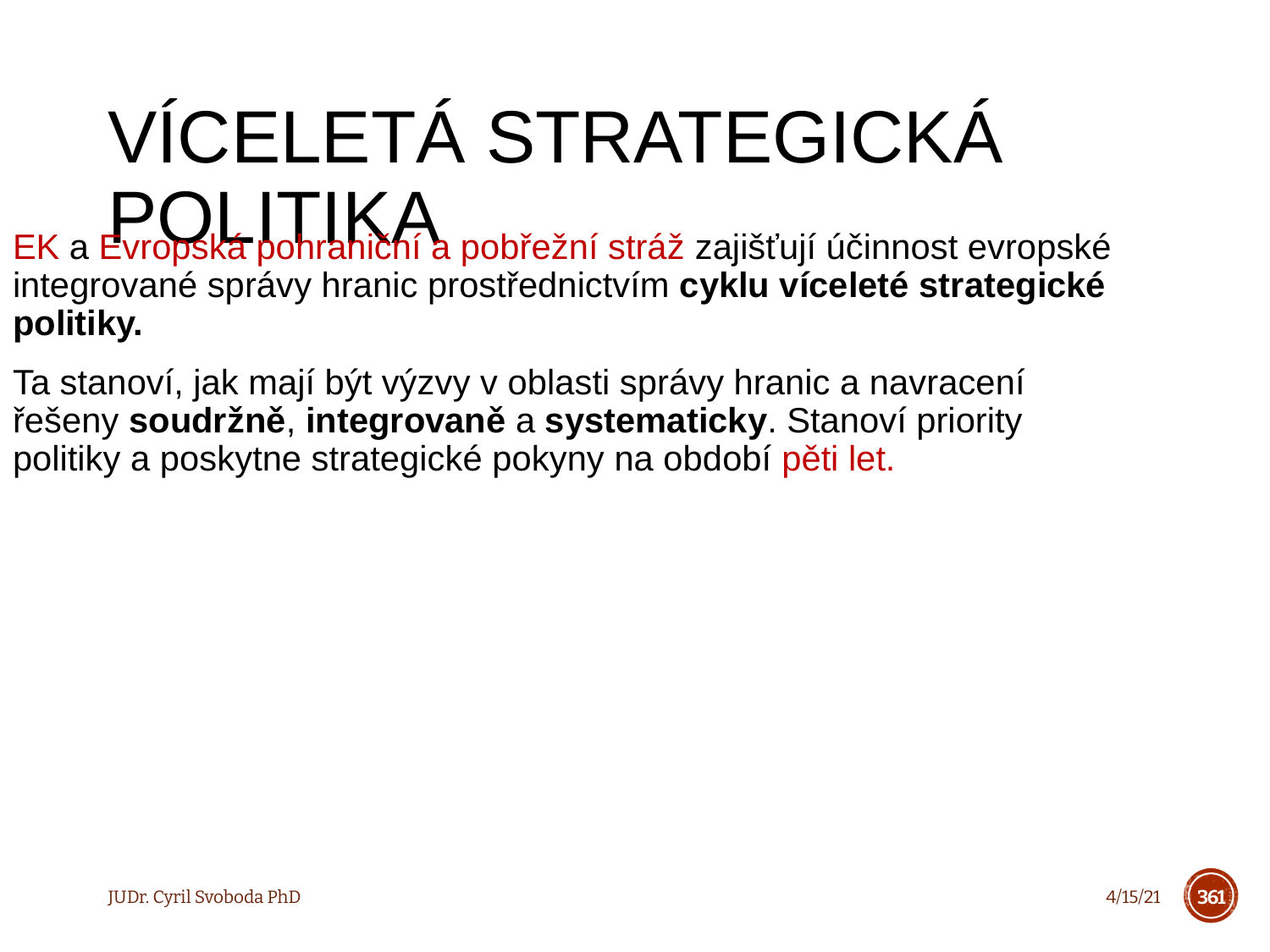

# Víceletá strategická politika
EK a Evropská pohraniční a pobřežní stráž zajišťují účinnost evropské integrované správy hranic prostřednictvím cyklu víceleté strategické politiky.
Ta stanoví, jak mají být výzvy v oblasti správy hranic a navracení řešeny soudržně, integrovaně a systematicky. Stanoví priority politiky a poskytne strategické pokyny na období pěti let.
JUDr. Cyril Svoboda PhD
4/15/21
361